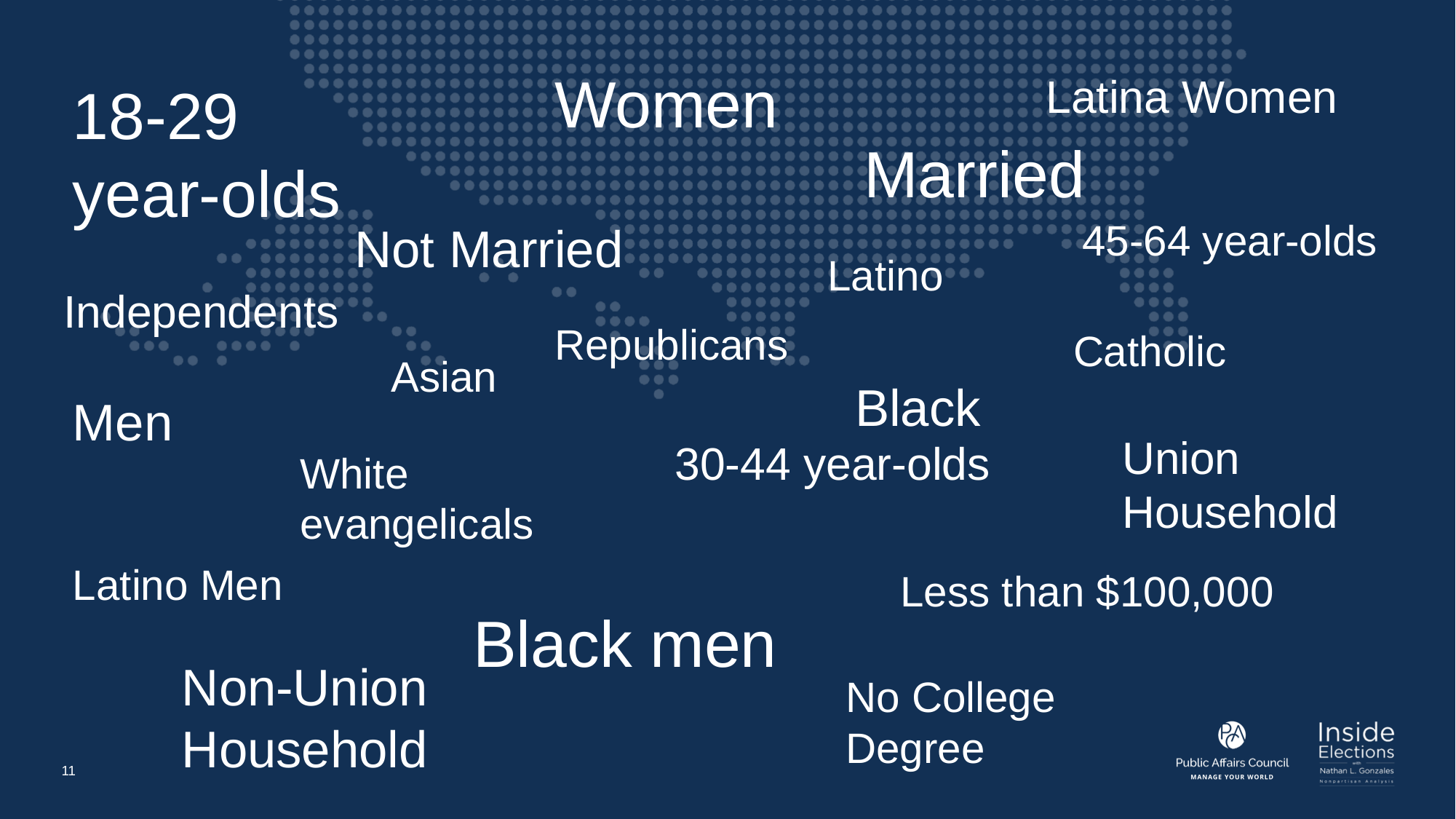

Women
Latina Women
18-29 year-olds
Married
45-64 year-olds
Not Married
Latino
Independents
Republicans
Catholic
Asian
Black
Men
Union Household
30-44 year-olds
White evangelicals
Latino Men
Less than $100,000
Black men
Non-Union Household
No College Degree